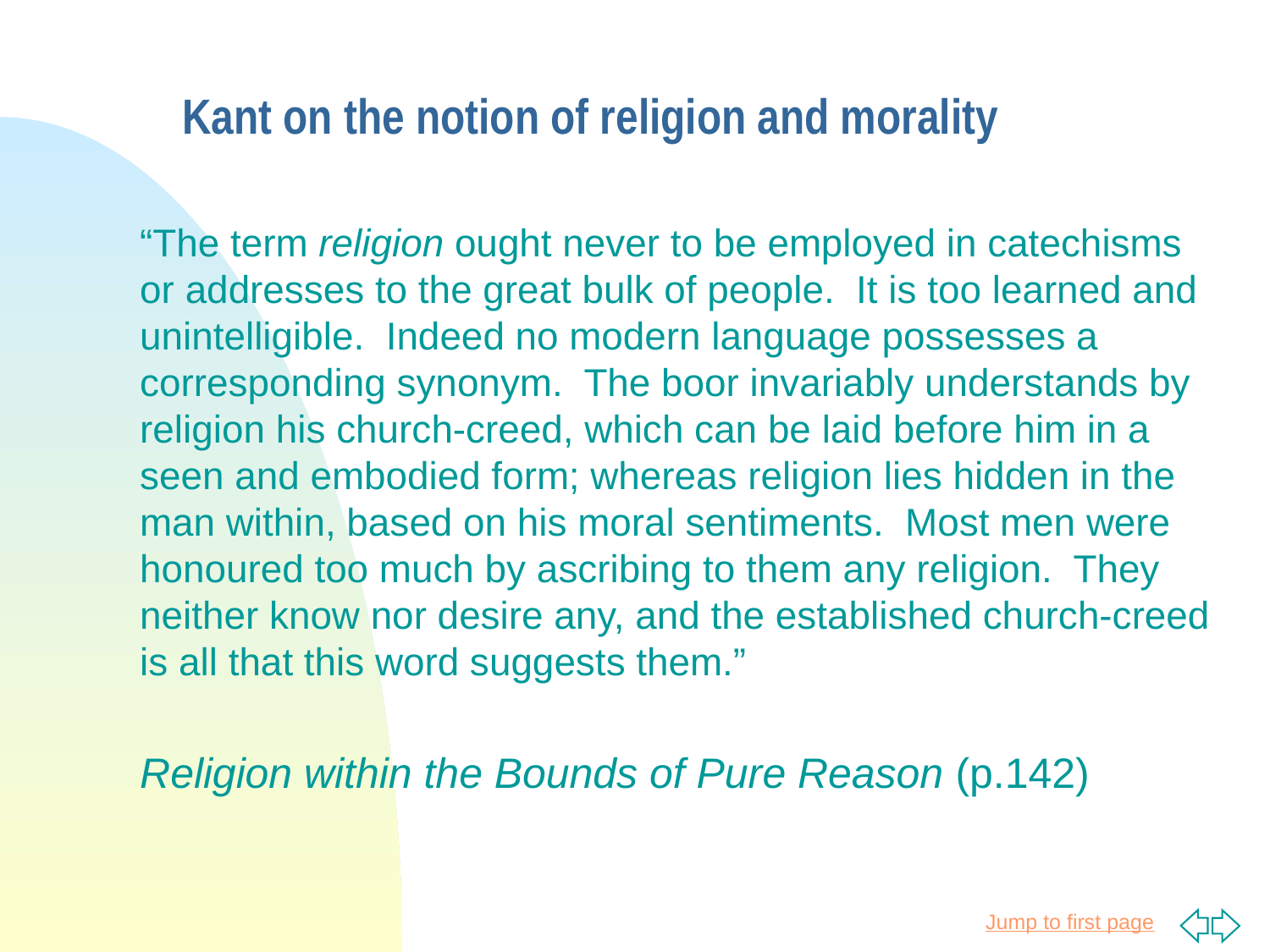

# Kant on the notion of religion and morality
“The term religion ought never to be employed in catechisms or addresses to the great bulk of people.  It is too learned and unintelligible.  Indeed no modern language possesses a corresponding synonym.  The boor invariably understands by religion his church-creed, which can be laid before him in a seen and embodied form; whereas religion lies hidden in the man within, based on his moral sentiments.  Most men were honoured too much by ascribing to them any religion.  They neither know nor desire any, and the established church-creed is all that this word suggests them.”

Religion within the Bounds of Pure Reason (p.142)